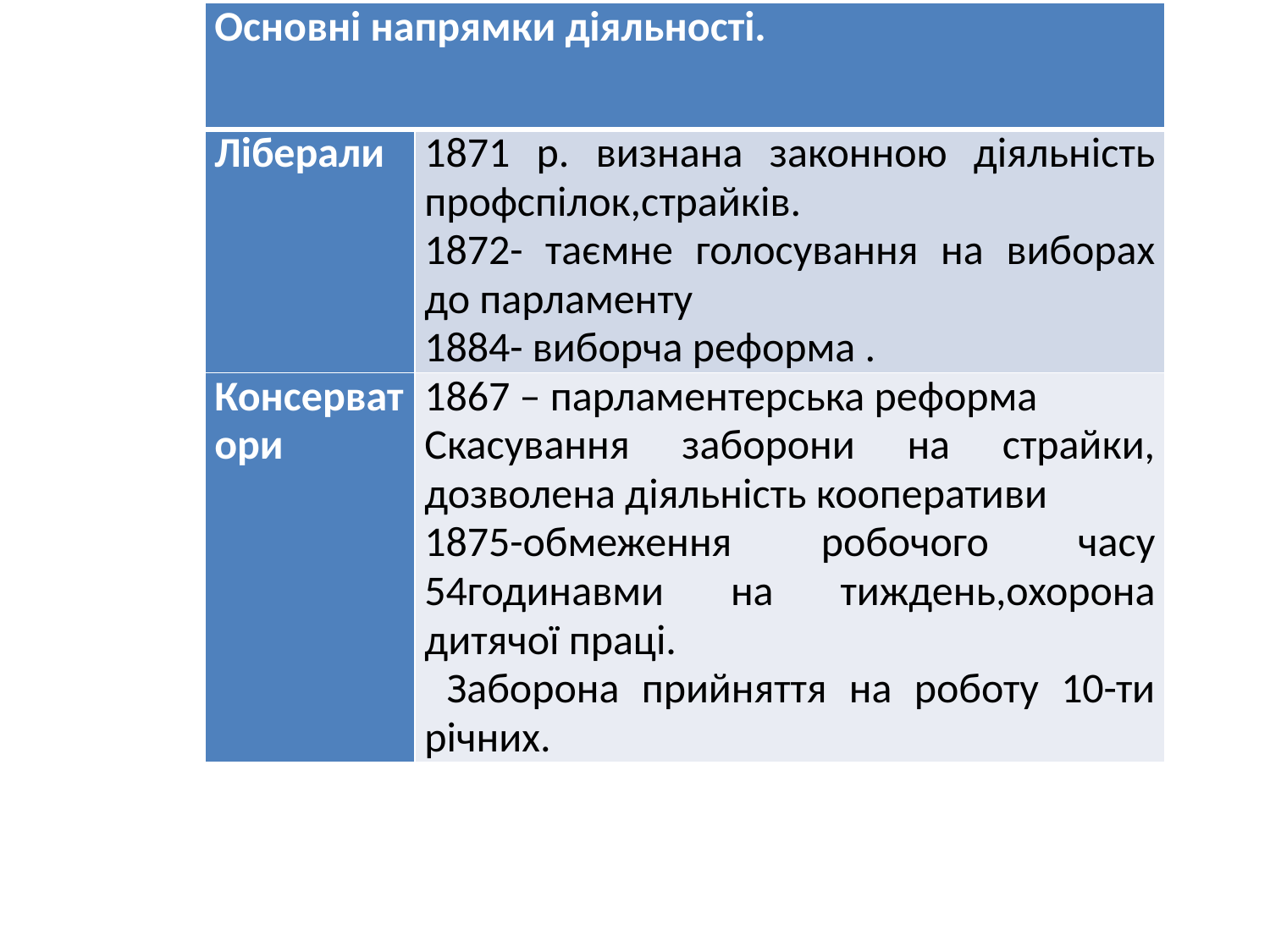

| Основні напрямки діяльності. |  |
| --- | --- |
| Ліберали | 1871 р. визнана законною діяльність профспілок,страйків. 1872- таємне голосування на виборах до парламенту 1884- виборча реформа . |
| Консерватори | 1867 – парламентерська реформа Скасування заборони на страйки, дозволена діяльність кооперативи 1875-обмеження робочого часу 54годинавми на тиждень,охорона дитячої праці. Заборона прийняття на роботу 10-ти річних. |